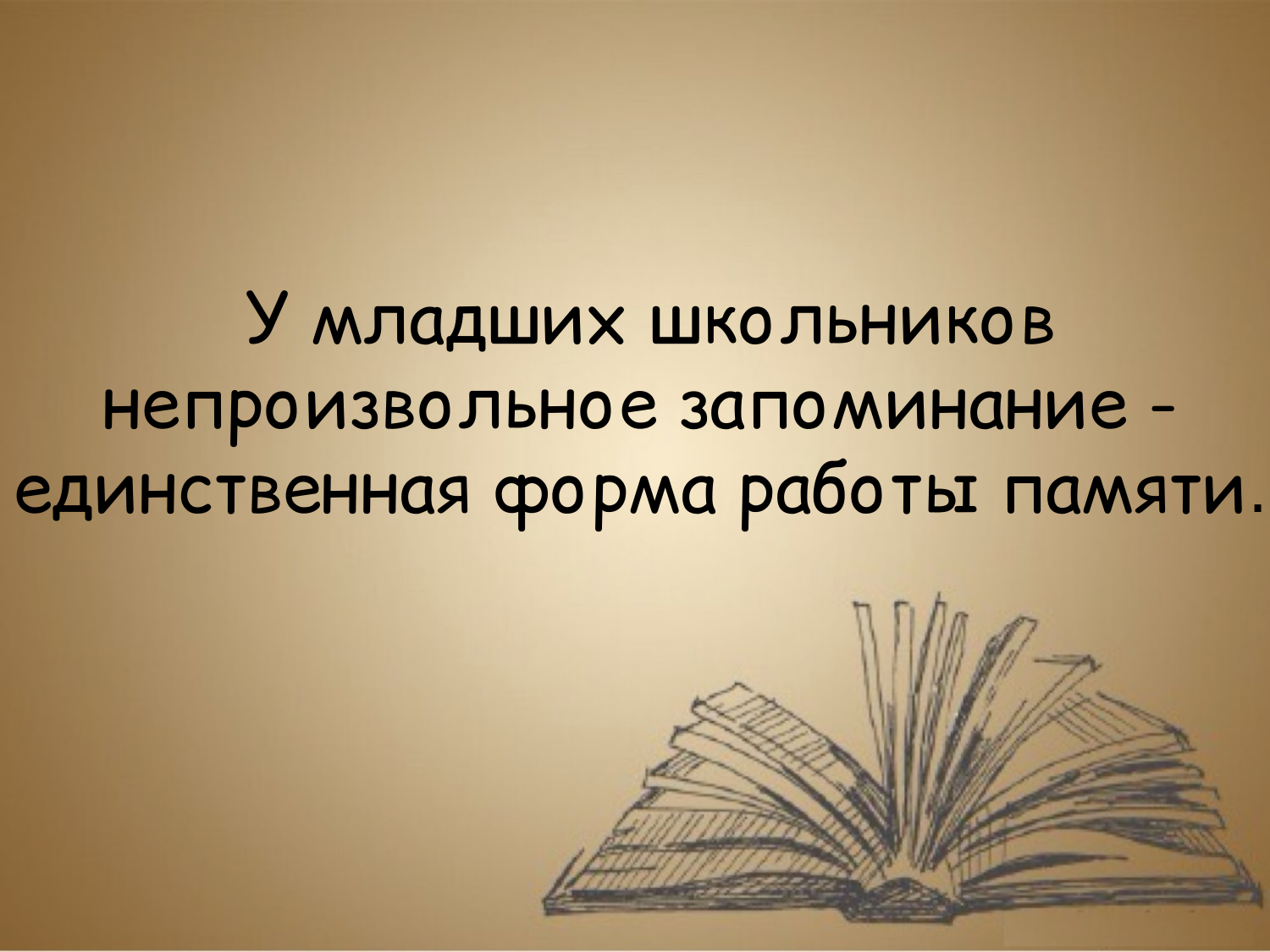

У младших школьников непроизвольное запоминание -единственная форма работы памяти.